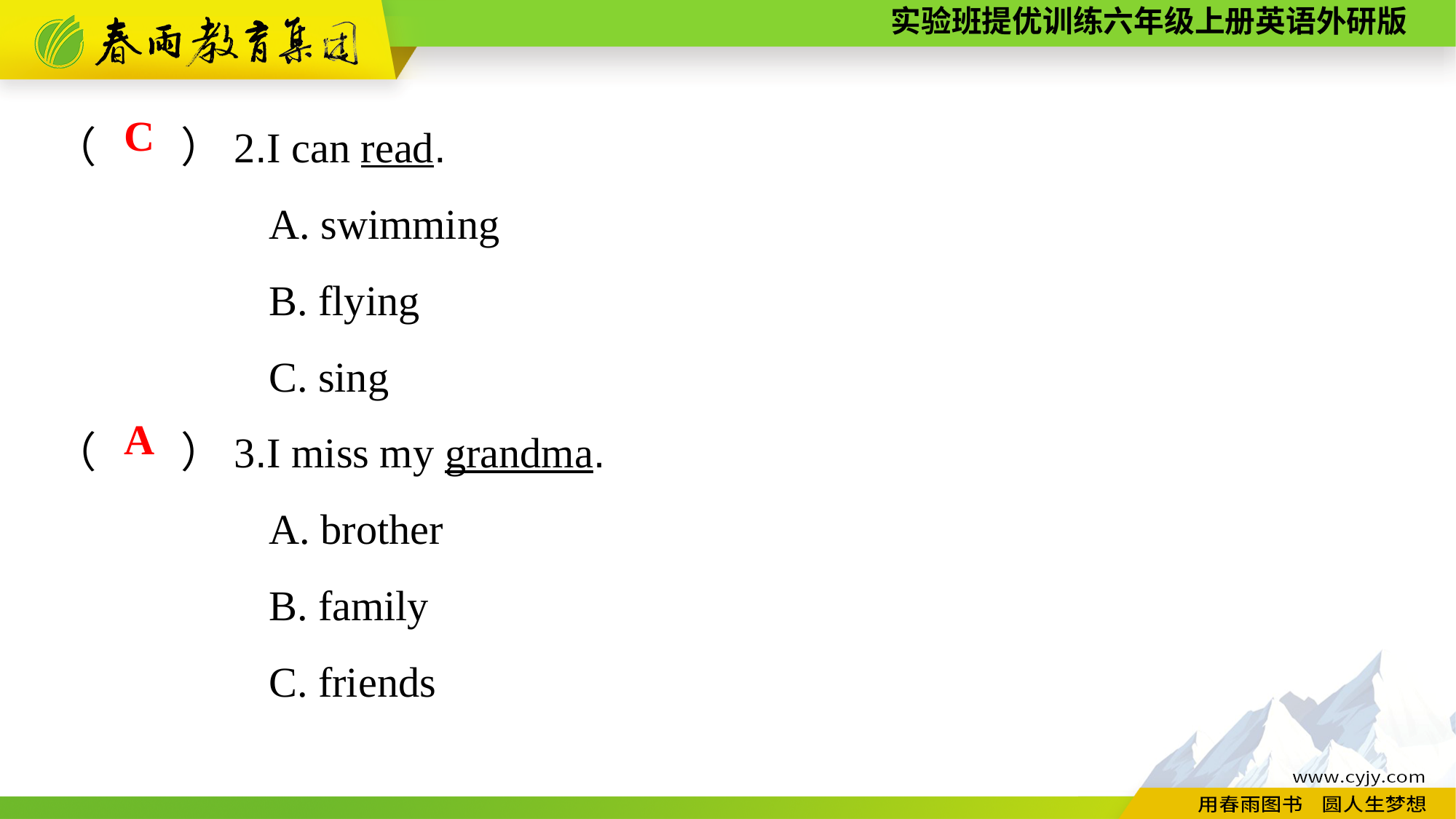

（　　）2.I can read.
A. swimming
B. flying
C. sing
（　　）3.I miss my grandma.
A. brother
B. family
C. friends
C
A